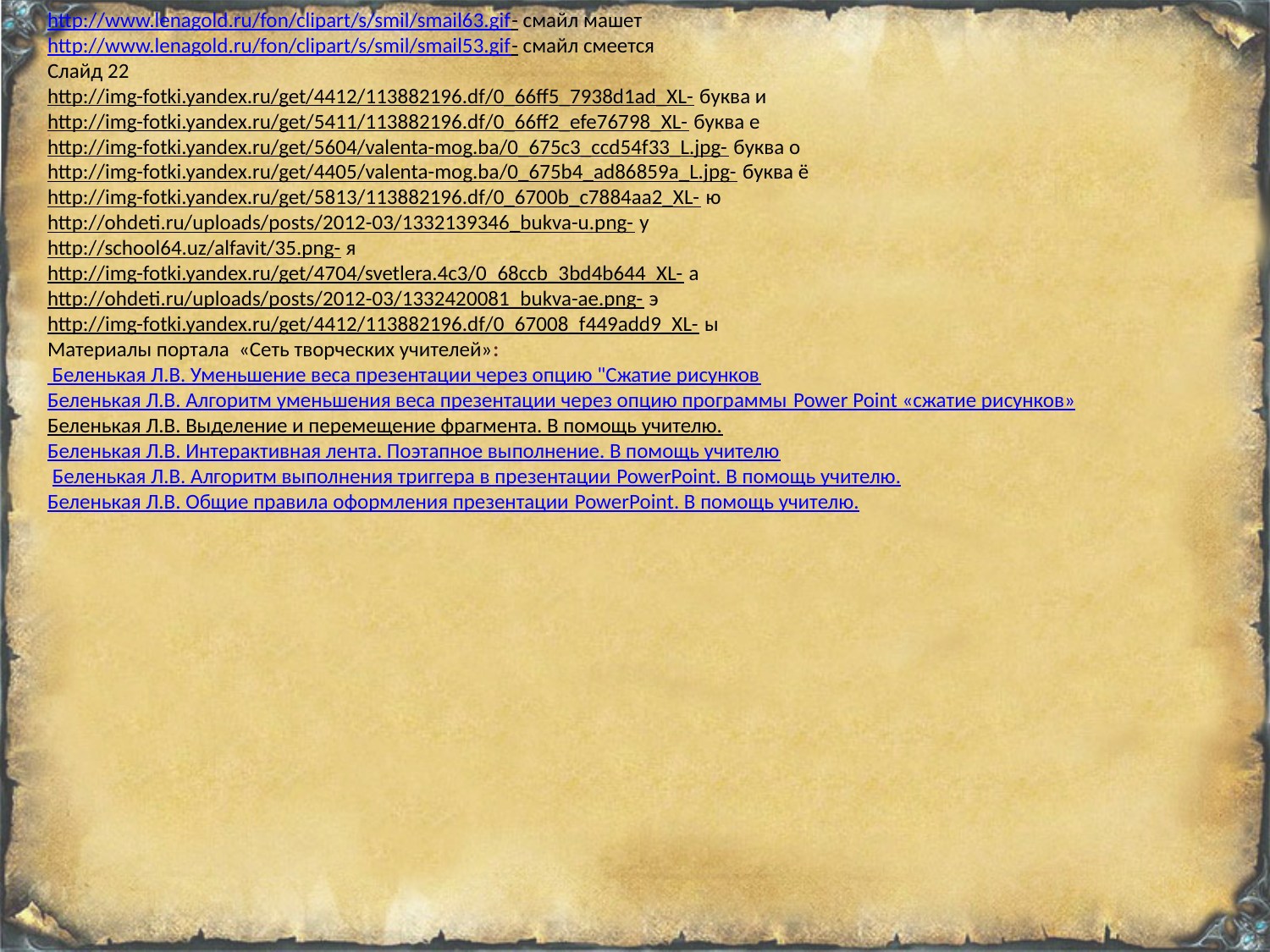

http://www.lenagold.ru/fon/clipart/s/smil/smail63.gif- смайл машет
http://www.lenagold.ru/fon/clipart/s/smil/smail53.gif- смайл смеется
Слайд 22
http://img-fotki.yandex.ru/get/4412/113882196.df/0_66ff5_7938d1ad_XL- буква и
http://img-fotki.yandex.ru/get/5411/113882196.df/0_66ff2_efe76798_XL- буква е
http://img-fotki.yandex.ru/get/5604/valenta-mog.ba/0_675c3_ccd54f33_L.jpg- буква о
http://img-fotki.yandex.ru/get/4405/valenta-mog.ba/0_675b4_ad86859a_L.jpg- буква ё
http://img-fotki.yandex.ru/get/5813/113882196.df/0_6700b_c7884aa2_XL- ю
http://ohdeti.ru/uploads/posts/2012-03/1332139346_bukva-u.png- у
http://school64.uz/alfavit/35.png- я
http://img-fotki.yandex.ru/get/4704/svetlera.4c3/0_68ccb_3bd4b644_XL- а
http://ohdeti.ru/uploads/posts/2012-03/1332420081_bukva-ae.png- э
http://img-fotki.yandex.ru/get/4412/113882196.df/0_67008_f449add9_XL- ы
Материалы портала  «Сеть творческих учителей»:
 Беленькая Л.В. Уменьшение веса презентации через опцию "Сжатие рисунков
Беленькая Л.В. Алгоритм уменьшения веса презентации через опцию программы Power Point «сжатие рисунков»
Беленькая Л.В. Выделение и перемещение фрагмента. В помощь учителю.
Беленькая Л.В. Интерактивная лента. Поэтапное выполнение. В помощь учителю
 Беленькая Л.В. Алгоритм выполнения триггера в презентации PowerPoint. В помощь учителю.
Беленькая Л.В. Общие правила оформления презентации PowerPoint. В помощь учителю.